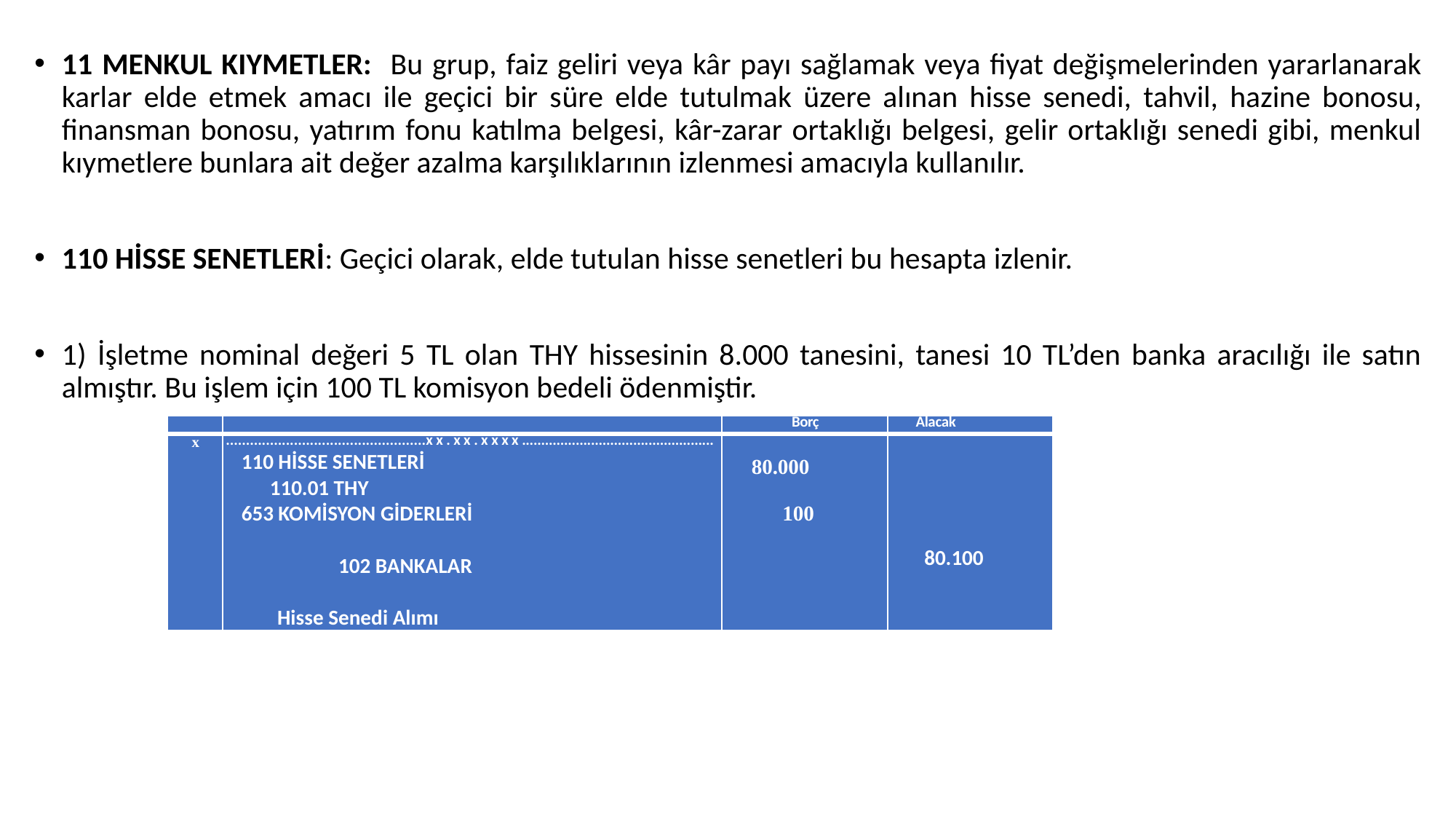

11 MENKUL KIYMETLER:  Bu grup, faiz geliri veya kâr payı sağlamak veya fiyat değişmelerinden yararlanarak karlar elde etmek amacı ile geçici bir süre elde tutulmak üzere alınan hisse senedi, tahvil, hazine bonosu, finansman bonosu, yatırım fonu katılma belgesi, kâr-zarar ortaklığı belgesi, gelir ortaklığı senedi gibi, menkul kıymetlere bunlara ait değer azalma karşılıklarının izlenmesi amacıyla kullanılır.

110 HİSSE SENETLERİ: Geçici olarak, elde tutulan hisse senetleri bu hesapta izlenir.

1) İşletme nominal değeri 5 TL olan THY hissesinin 8.000 tanesini, tanesi 10 TL’den banka aracılığı ile satın almıştır. Bu işlem için 100 TL komisyon bedeli ödenmiştir.

|  |  | Borç | Alacak |
| --- | --- | --- | --- |
| x | ..................................................xx.xx.xxxx.................................................. 110 HİSSE SENETLERİ 110.01 THY 653 KOMİSYON GİDERLERİ   102 BANKALAR Hisse Senedi Alımı | 80.000 100 | 80.100 |